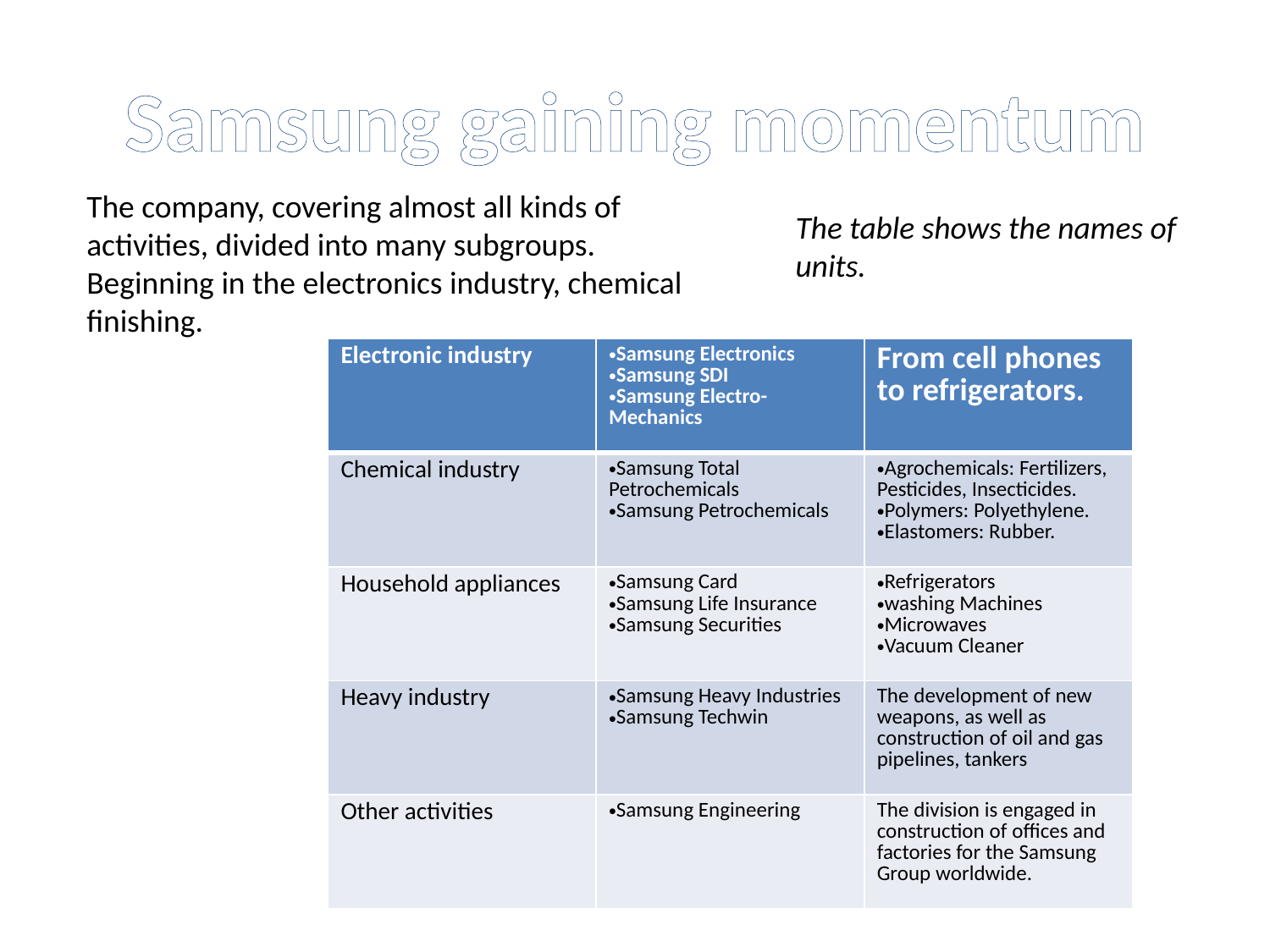

# Samsung gaining momentum
The company, covering almost all kinds of activities, divided into many subgroups.
Beginning in the electronics industry, chemical finishing.
The table shows the names of units.

| Electronic industry | Samsung Electronics Samsung SDI Samsung Electro-Mechanics | From cell phones to refrigerators. |
| --- | --- | --- |
| Chemical industry | Samsung Total Petrochemicals Samsung Petrochemicals | Agrochemicals: Fertilizers, Pesticides, Insecticides. Polymers: Polyethylene. Elastomers: Rubber. |
| Household appliances | Samsung Card Samsung Life Insurance Samsung Securities | Refrigerators washing Machines Microwaves Vacuum Cleaner |
| Heavy industry | Samsung Heavy Industries Samsung Techwin | The development of new weapons, as well as construction of oil and gas pipelines, tankers |
| Other activities | Samsung Engineering | The division is engaged in construction of offices and factories for the Samsung Group worldwide. |